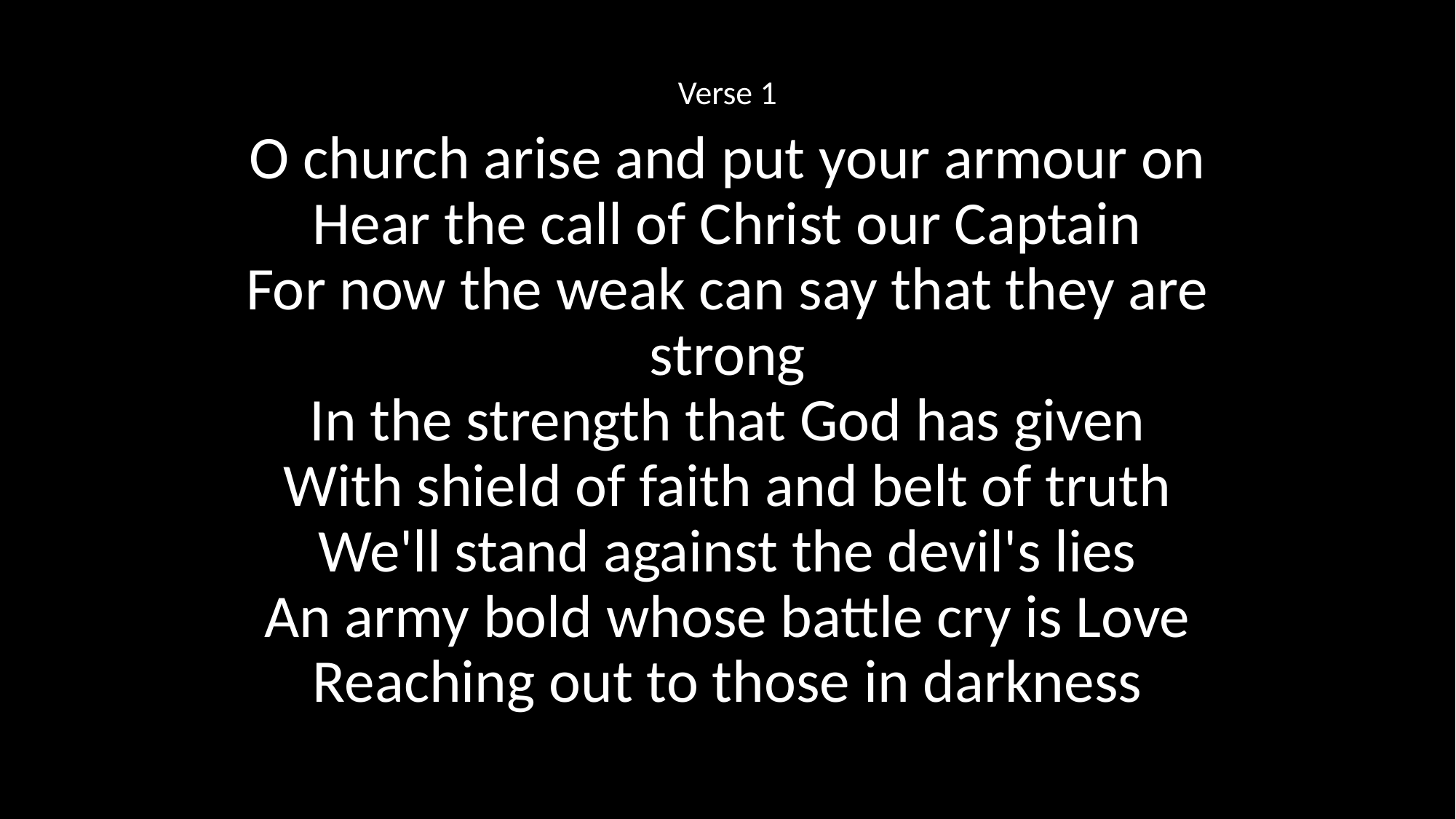

Verse 1
O church arise and put your armour on
Hear the call of Christ our Captain
For now the weak can say that they are strong
In the strength that God has given
With shield of faith and belt of truth
We'll stand against the devil's lies
An army bold whose battle cry is Love
Reaching out to those in darkness